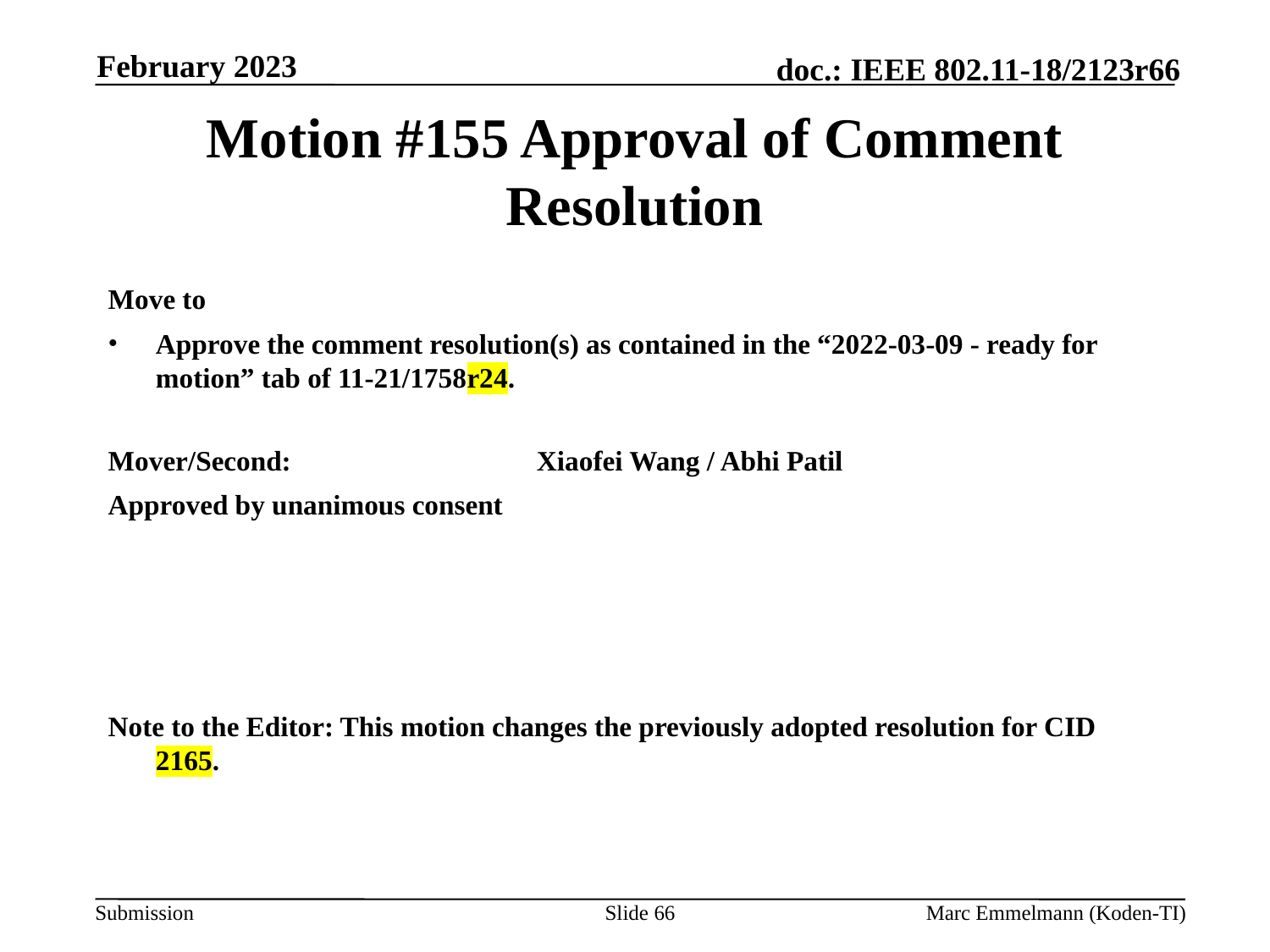

February 2023
# Motion #155 Approval of Comment Resolution
Move to
Approve the comment resolution(s) as contained in the “2022-03-09 - ready for motion” tab of 11-21/1758r24.

Mover/Second:		Xiaofei Wang / Abhi Patil
Approved by unanimous consent

Note to the Editor: This motion changes the previously adopted resolution for CID 2165.

Slide 66
Marc Emmelmann (Koden-TI)